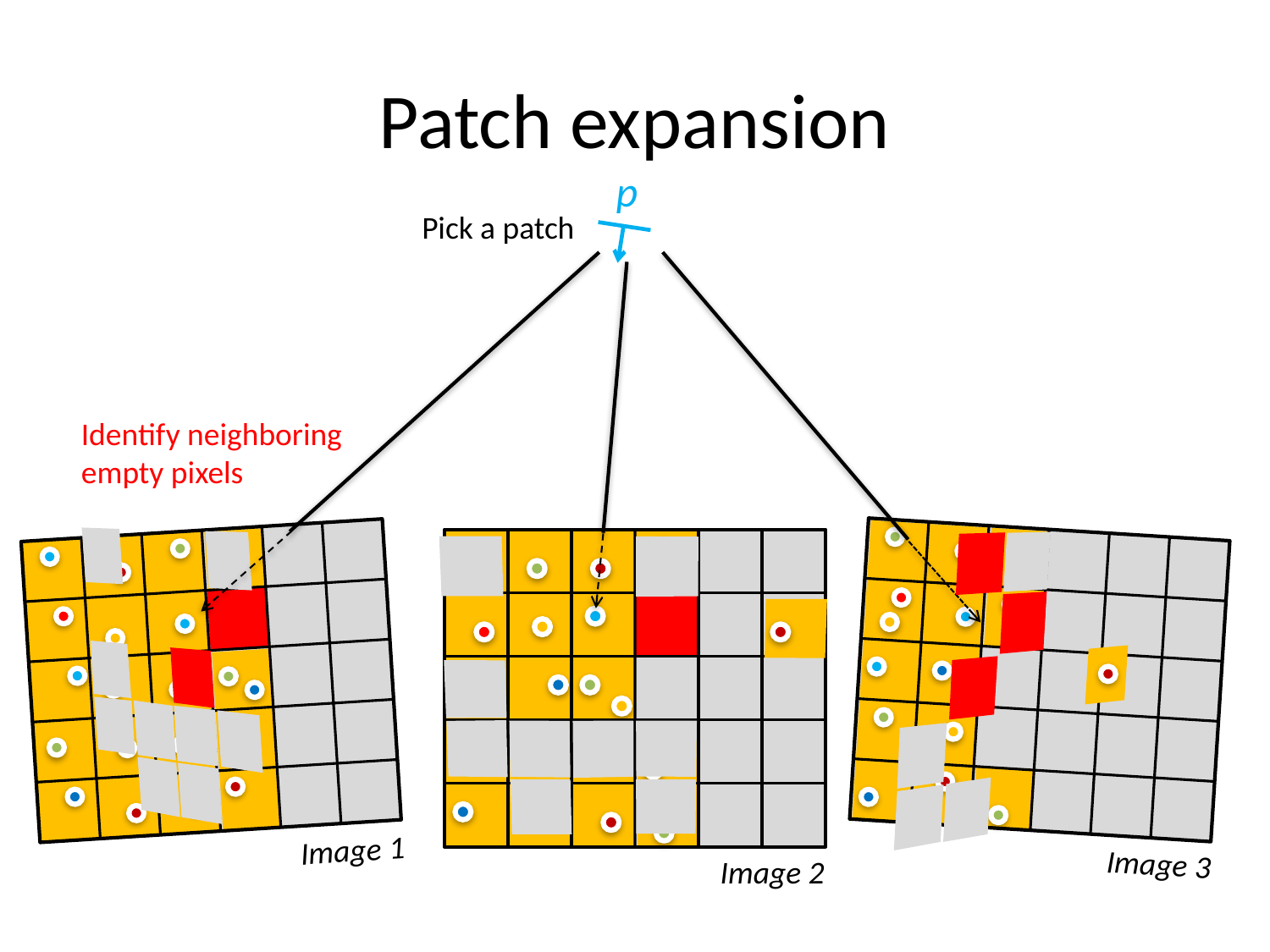

# Patch expansion
p
Pick a patch
Identify neighboring
empty pixels

Image 1

Image 2

Image 3